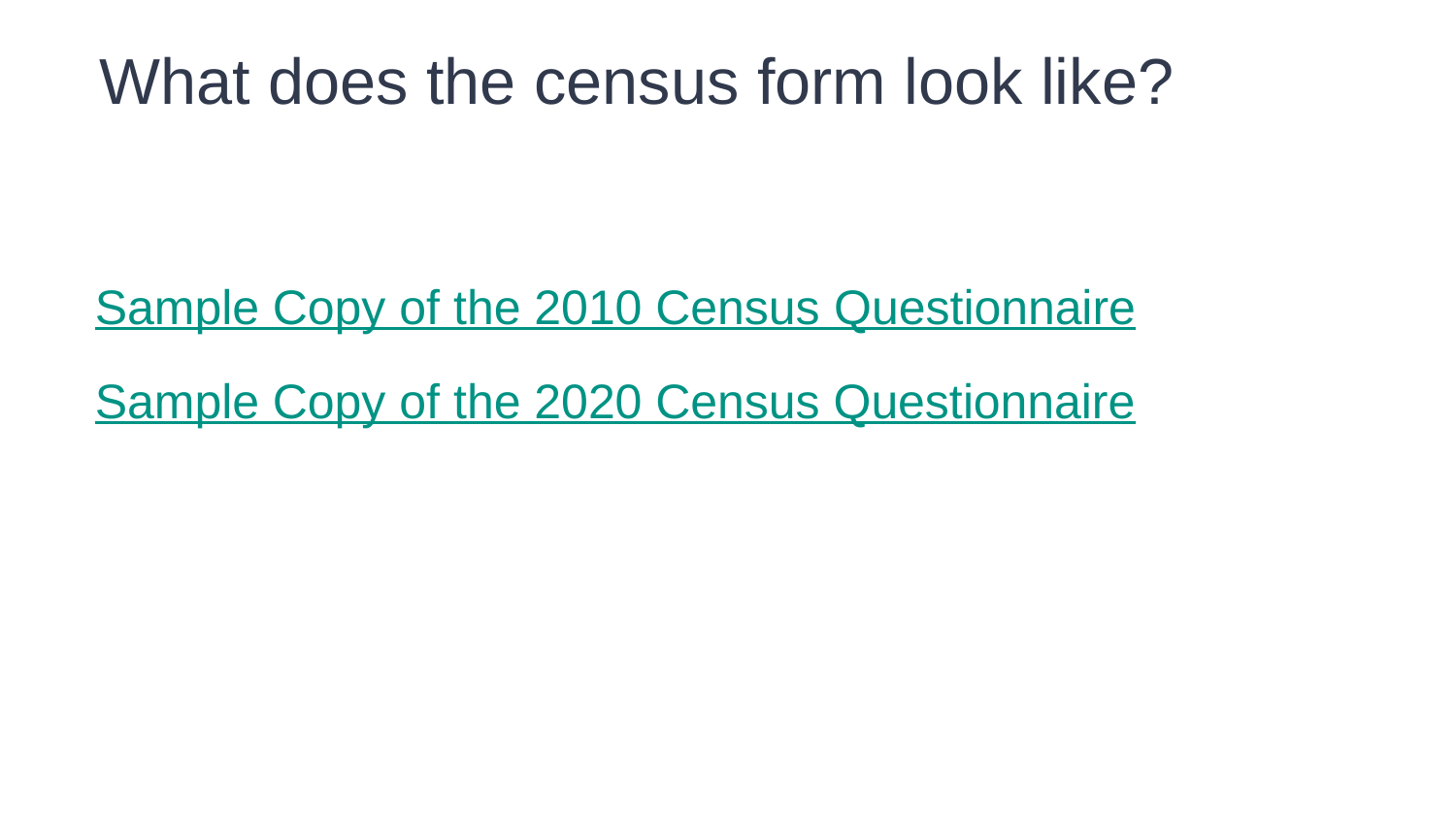

What does the census form look like?

Sample Copy of the 2010 Census Questionnaire
Sample Copy of the 2020 Census Questionnaire